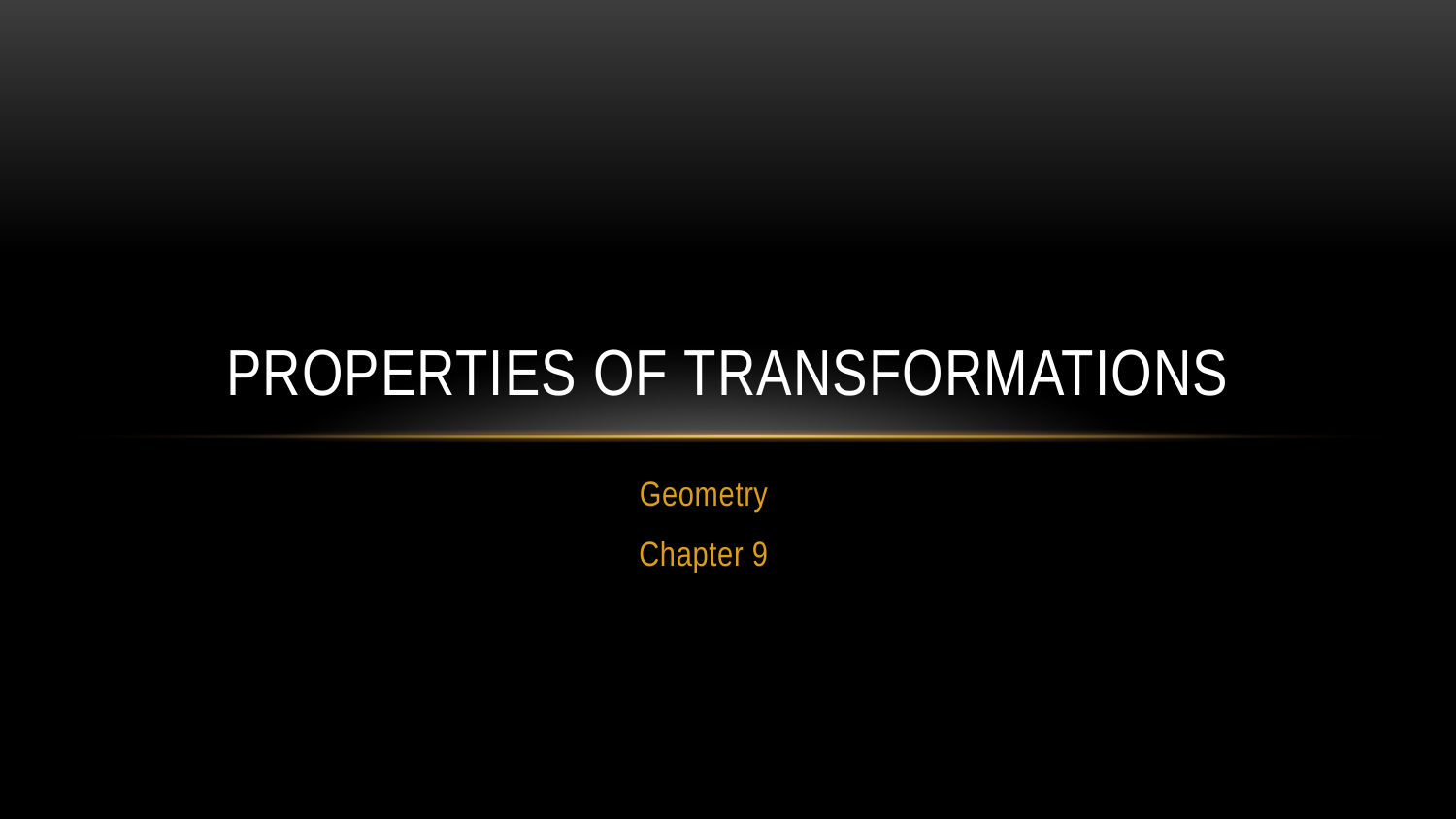

# Properties of Transformations
Geometry
Chapter 9